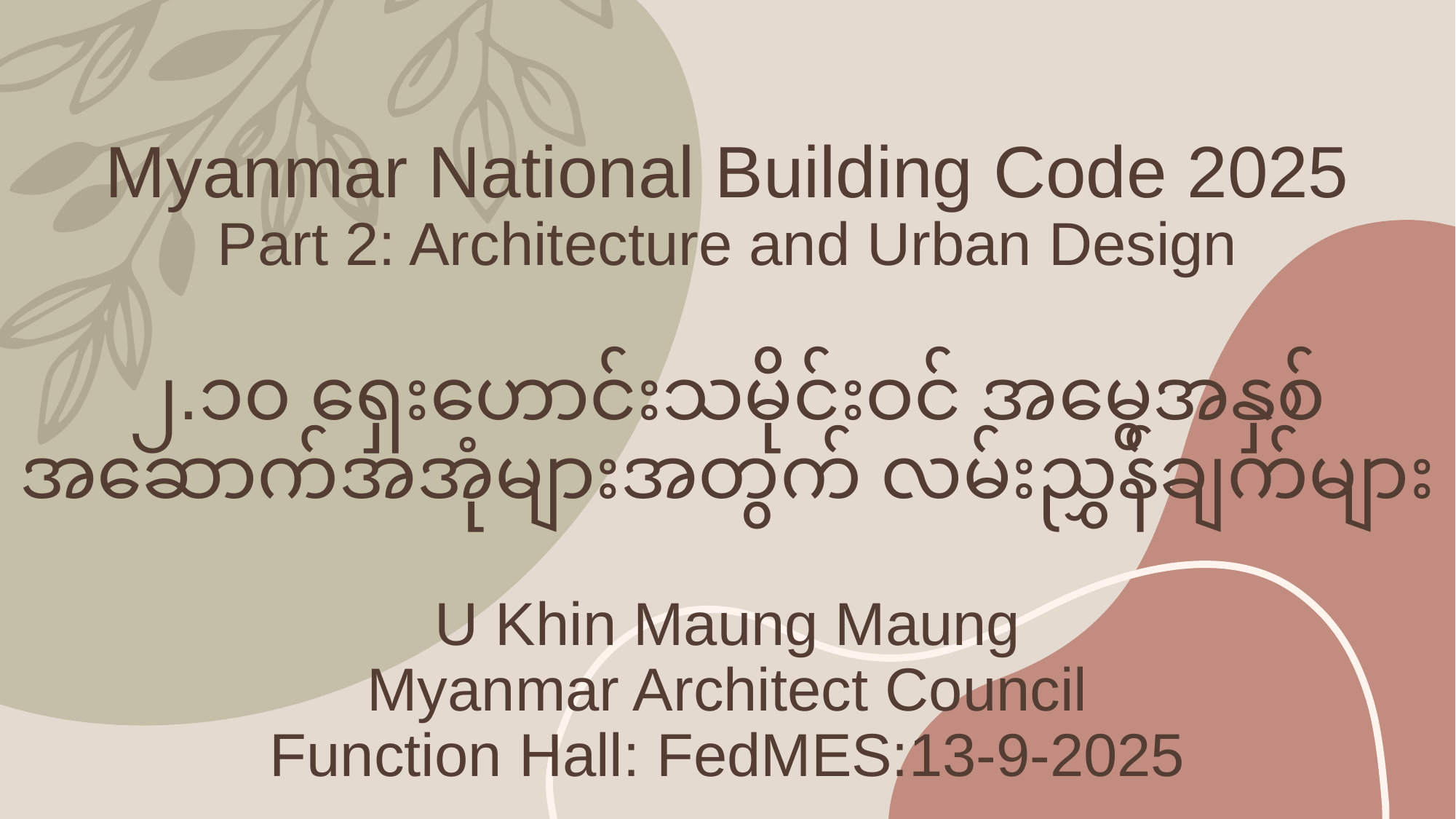

# Myanmar National Building Code 2025 Part 2: Architecture and Urban Design ၂.၁၀ ရှေးဟောင်းသမိုင်းဝင် အမွေအနှစ်အဆောက်အအုံများအတွက် လမ်းညွှန်ချက်များ U Khin Maung Maung Myanmar Architect Council Function Hall: FedMES:13-9-2025